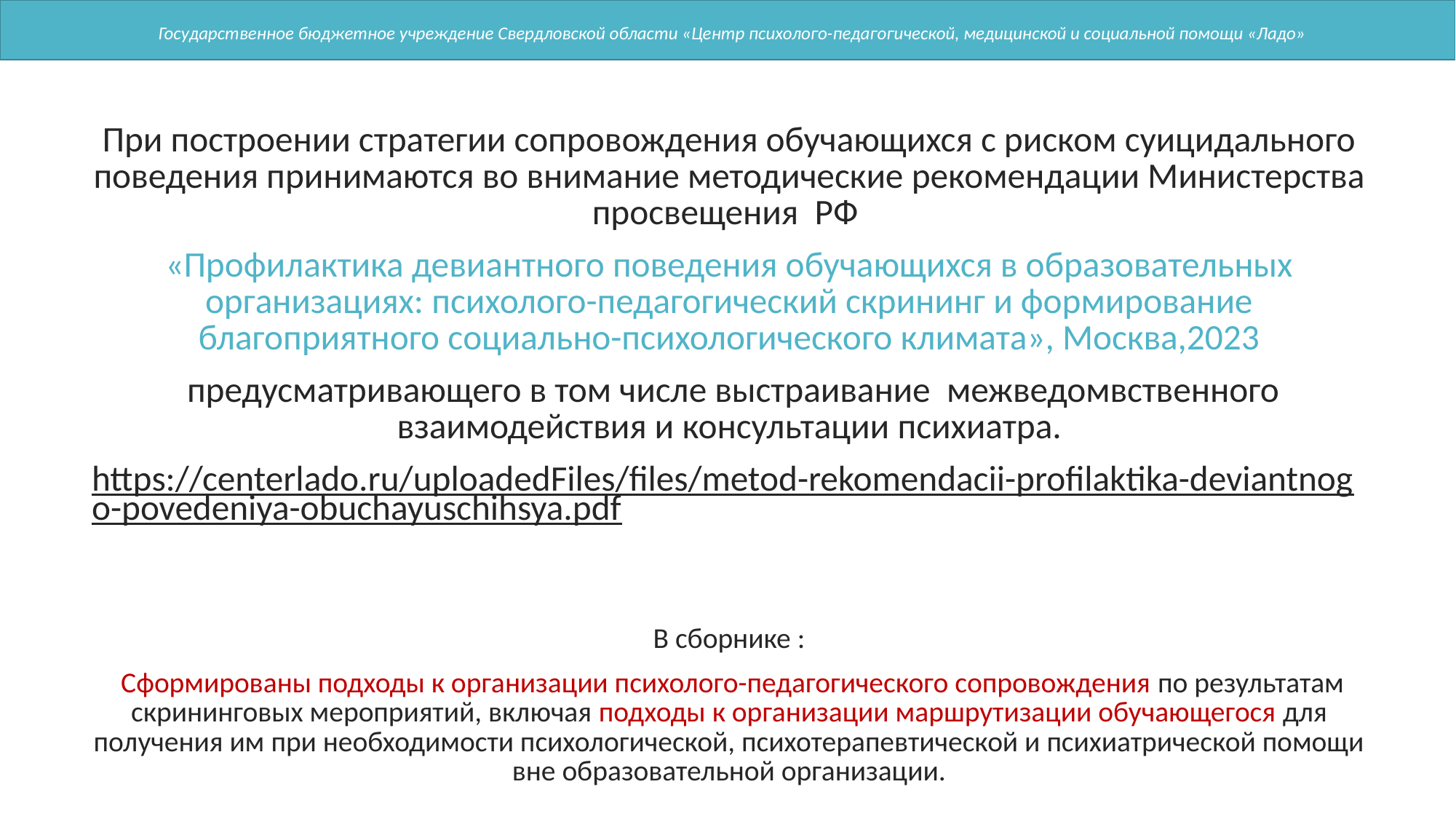

Государственное бюджетное учреждение Свердловской области «Центр психолого-педагогической, медицинской и социальной помощи «Ладо»
При построении стратегии сопровождения обучающихся с риском суицидального поведения принимаются во внимание методические рекомендации Министерства просвещения  РФ
«Профилактика девиантного поведения обучающихся в образовательных организациях: психолого-педагогический скрининг и формирование благоприятного социально-психологического климата», Москва,2023
 предусматривающего в том числе выстраивание  межведомвственного взаимодействия и консультации психиатра.
https://centerlado.ru/uploadedFiles/files/metod-rekomendacii-profilaktika-deviantnogo-povedeniya-obuchayuschihsya.pdf

В сборнике :
 Сформированы подходы к организации психолого-педагогического сопровождения по результатам скрининговых мероприятий, включая подходы к организации маршрутизации обучающегося для получения им при необходимости психологической, психотерапевтической и психиатрической помощи вне образовательной организации.